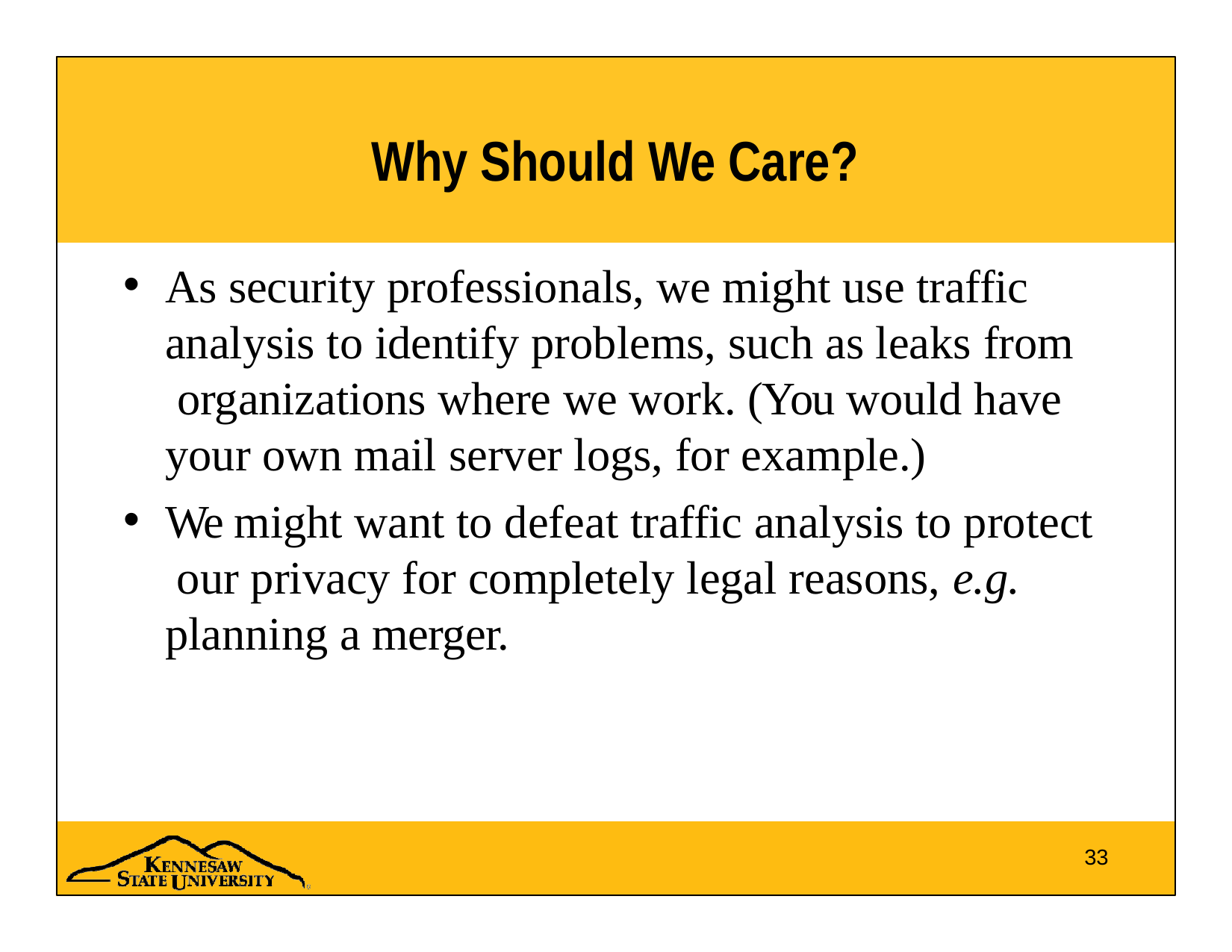

# Why Should We Care?
As security professionals, we might use traffic  analysis to identify problems, such as leaks from  organizations where we work. (You would have  your own mail server logs, for example.)
We might want to defeat traffic analysis to protect  our privacy for completely legal reasons, e.g.  planning a merger.

33